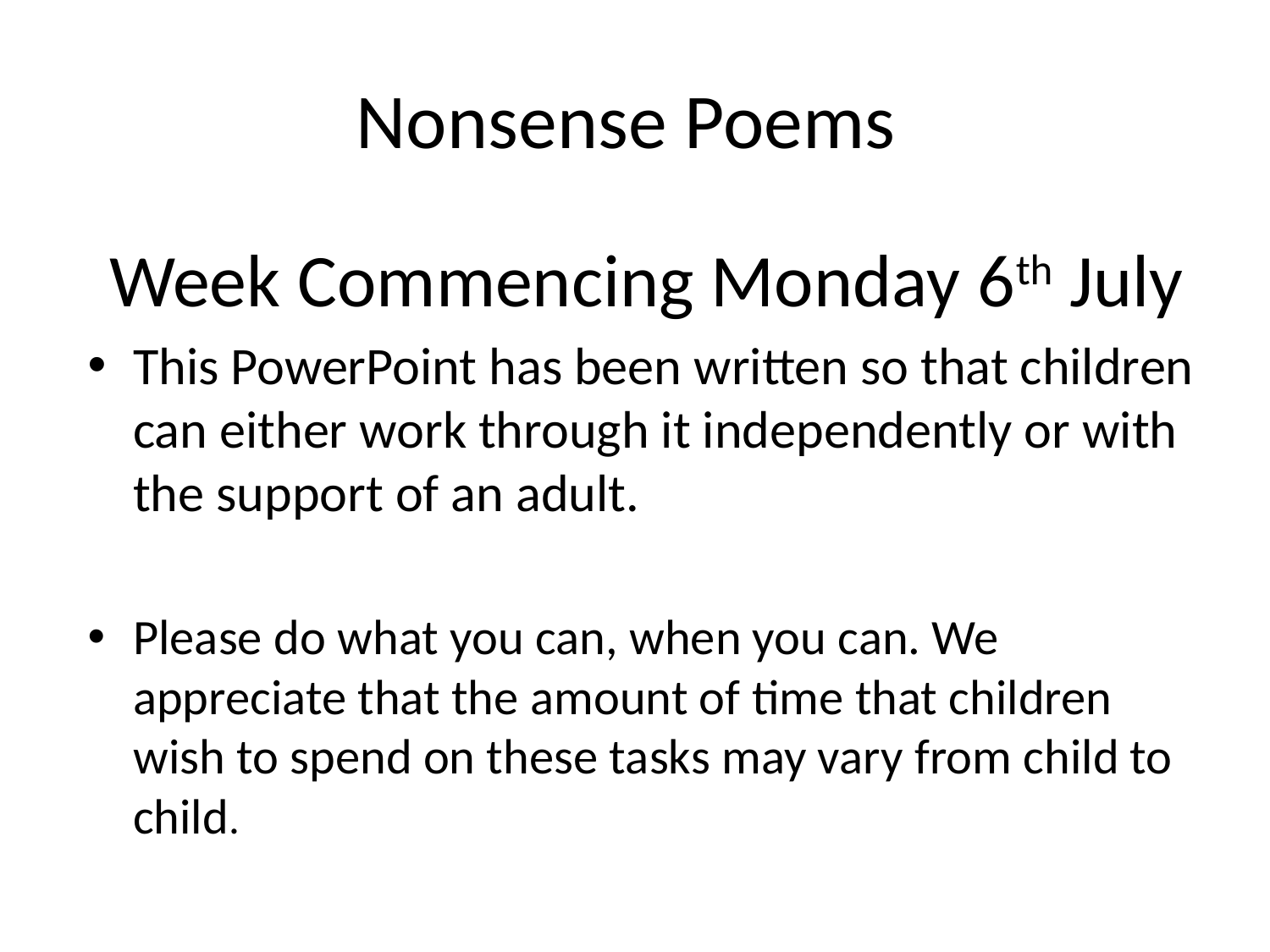

# Nonsense Poems
Week Commencing Monday 6th July
This PowerPoint has been written so that children can either work through it independently or with the support of an adult.

Please do what you can, when you can. We appreciate that the amount of time that children wish to spend on these tasks may vary from child to child.